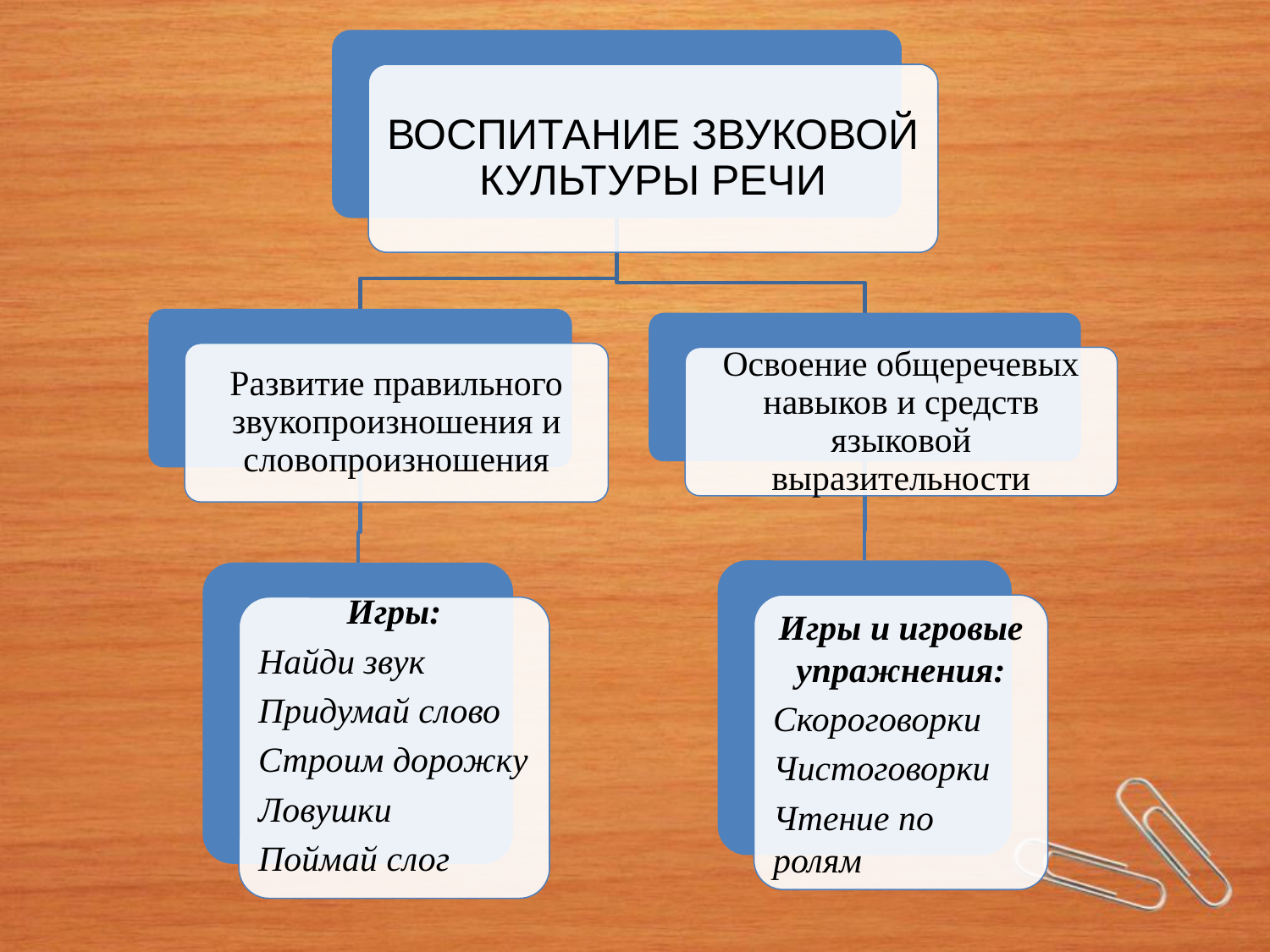

ВОСПИТАНИЕ ЗВУКОВОЙ КУЛЬТУРЫ РЕЧИ
Развитие правильного звукопроизношения и словопроизношения
Игры:
Найди звук
Придумай слово
Строим дорожку
Ловушки
Поймай слог

Освоение общеречевых навыков и средств языковой выразительности
Игры и игровые упражнения:
Скороговорки
Чистоговорки
Чтение по ролям